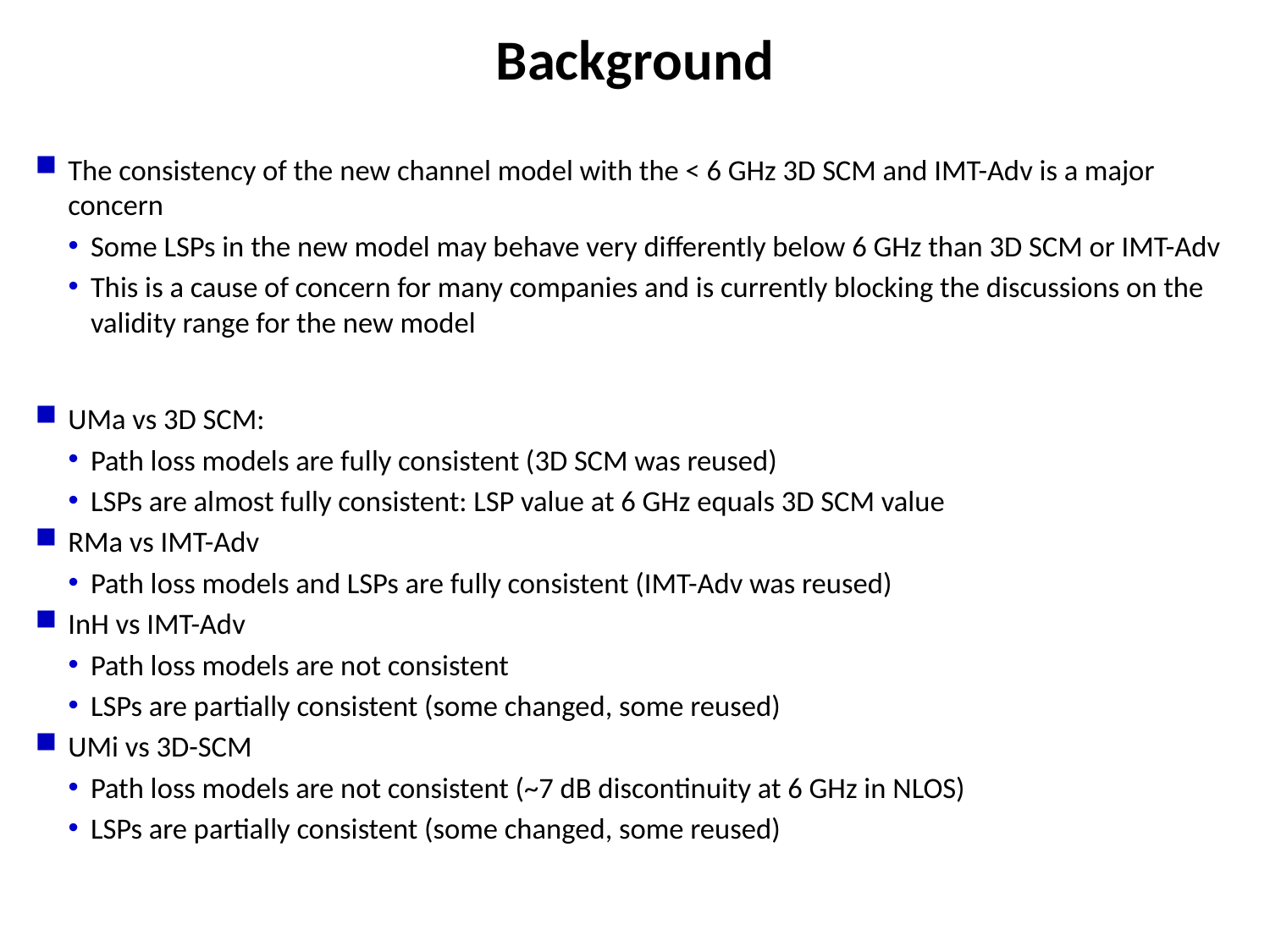

# Background
The consistency of the new channel model with the < 6 GHz 3D SCM and IMT-Adv is a major concern
Some LSPs in the new model may behave very differently below 6 GHz than 3D SCM or IMT-Adv
This is a cause of concern for many companies and is currently blocking the discussions on the validity range for the new model

UMa vs 3D SCM:
Path loss models are fully consistent (3D SCM was reused)
LSPs are almost fully consistent: LSP value at 6 GHz equals 3D SCM value
RMa vs IMT-Adv
Path loss models and LSPs are fully consistent (IMT-Adv was reused)
InH vs IMT-Adv
Path loss models are not consistent
LSPs are partially consistent (some changed, some reused)
UMi vs 3D-SCM
Path loss models are not consistent (~7 dB discontinuity at 6 GHz in NLOS)
LSPs are partially consistent (some changed, some reused)